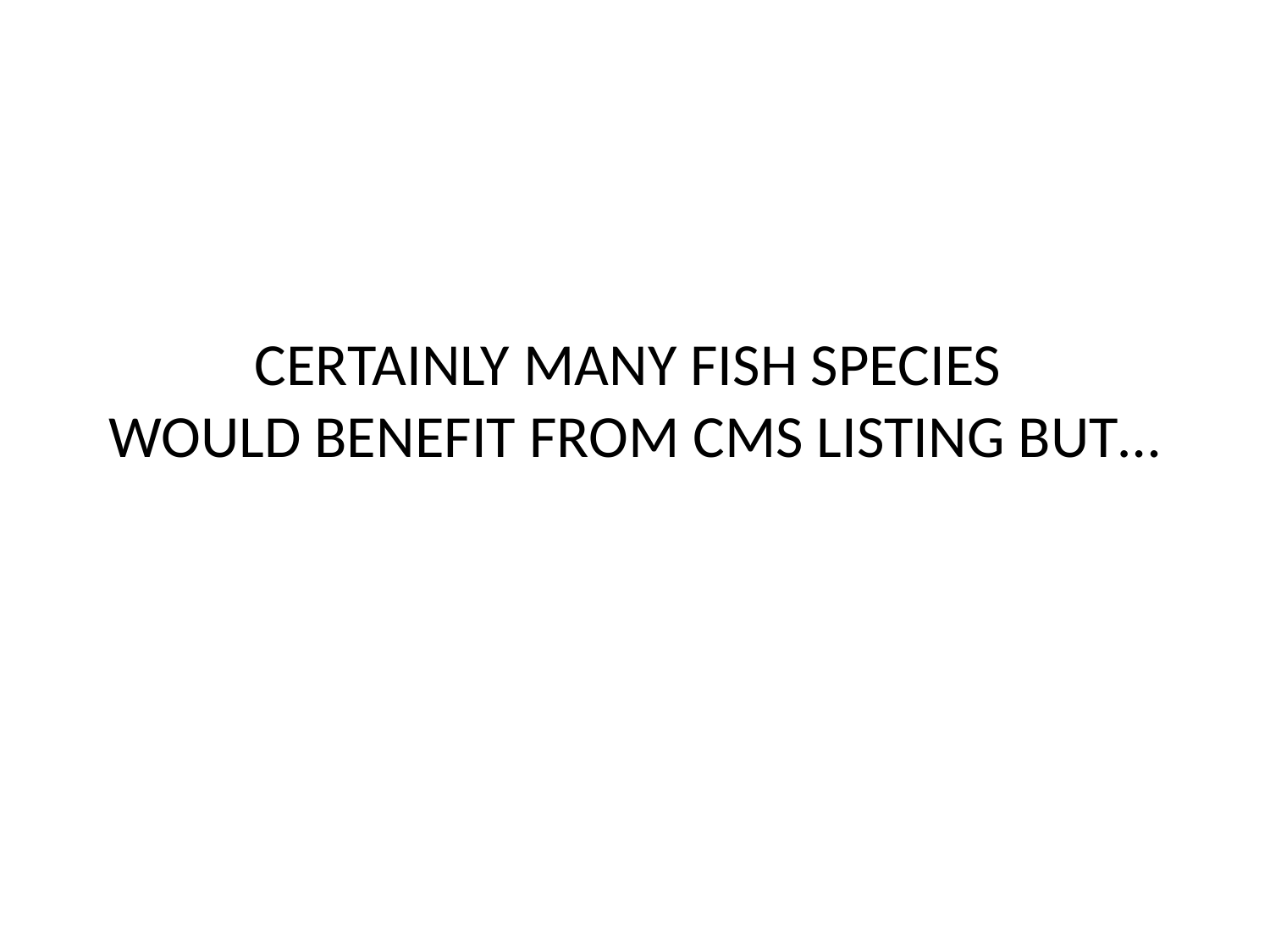

# CERTAINLY MANY FISH SPECIES WOULD BENEFIT FROM CMS LISTING BUT…